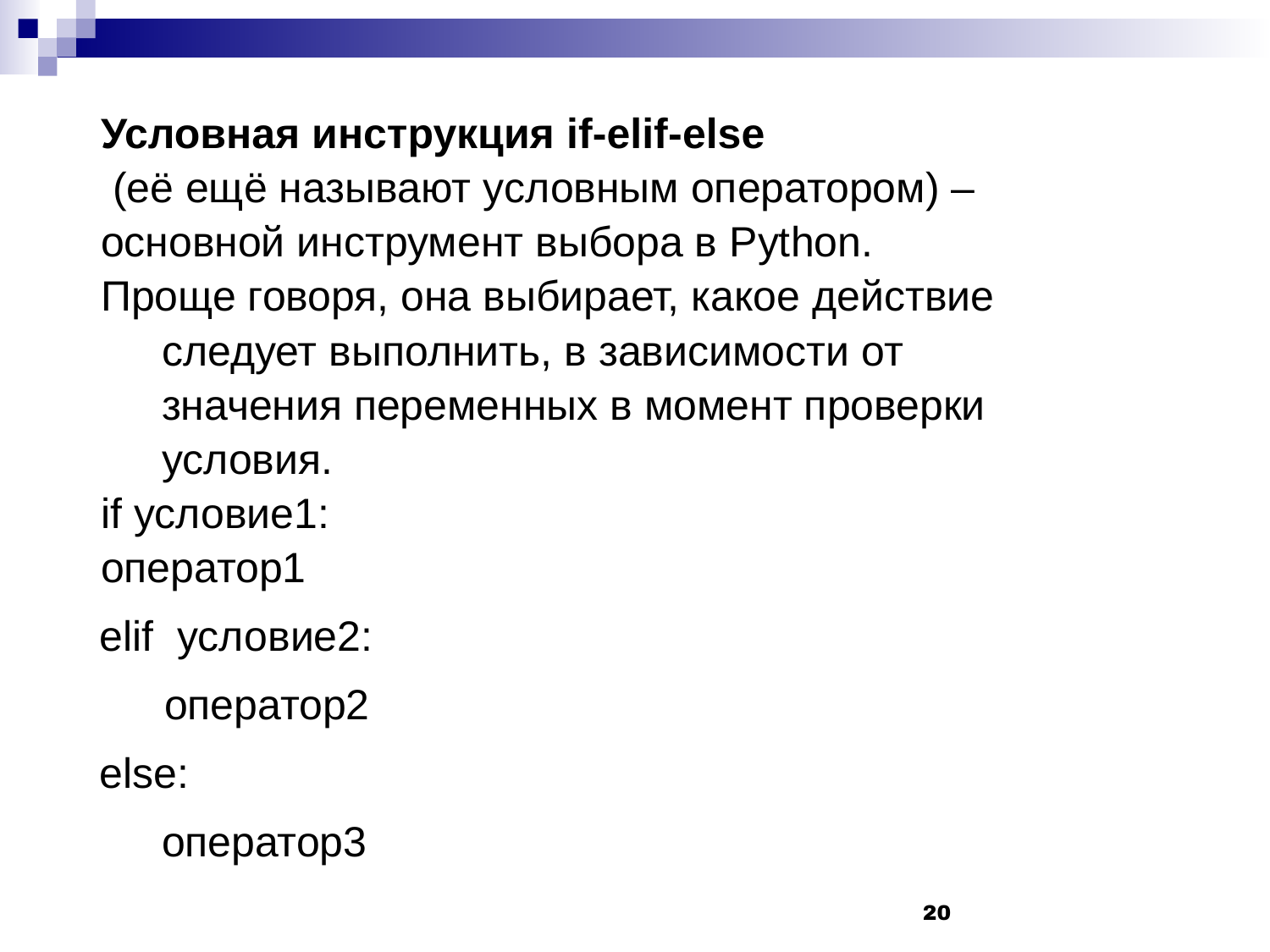

Условная инструкция if-elif-else
 (её ещё называют условным оператором) –
основной инструмент выбора в Python.
Проще говоря, она выбирает, какое действие следует выполнить, в зависимости от значения переменных в момент проверки условия.
if условие1:
оператор1
elif  условие2:
	оператор2
else:
	оператор3
20